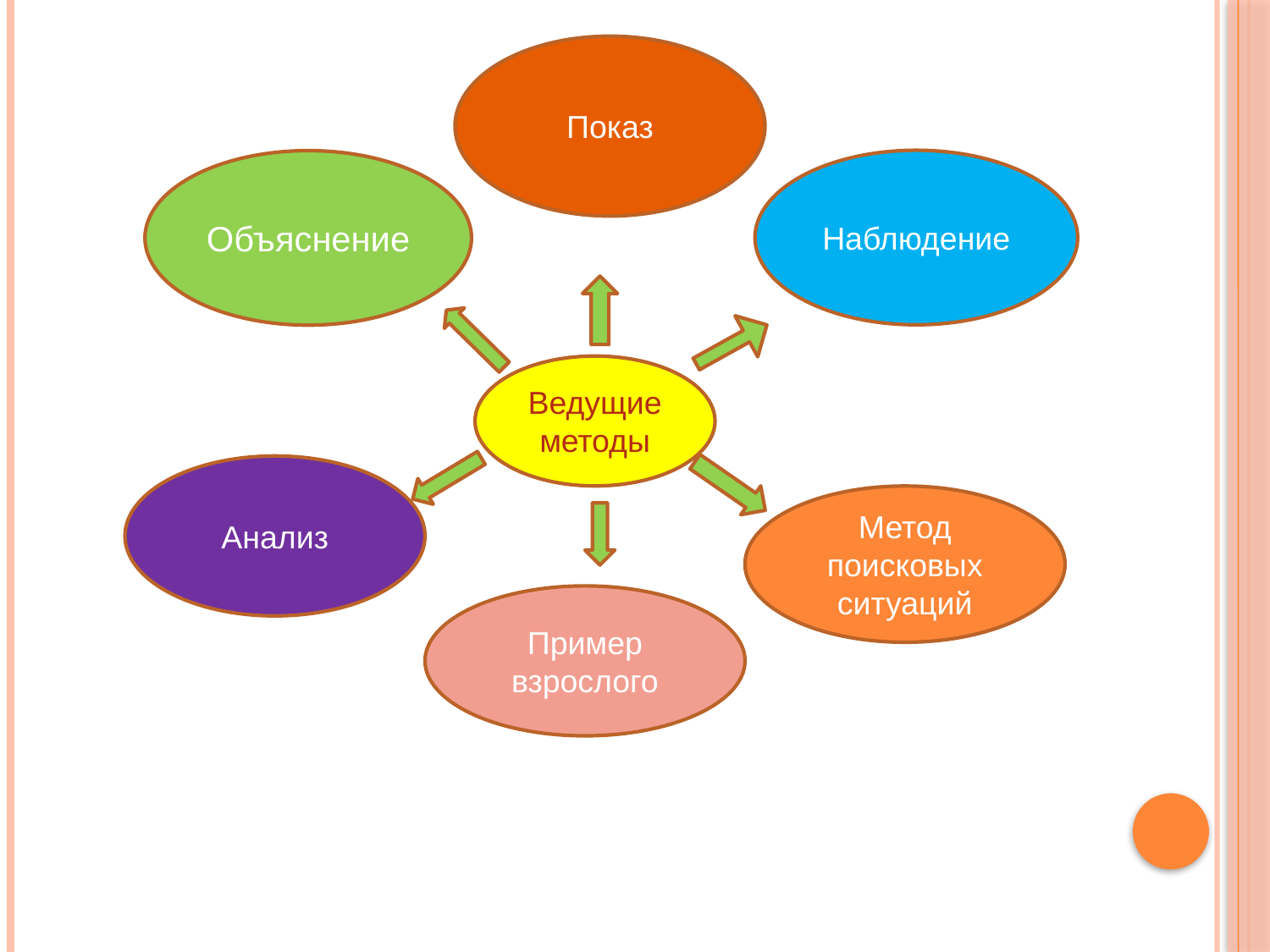

Показ
Наблюдение
Объяснение

Ведущие методы
Анализ

Метод поисковых ситуаций

Пример взрослого